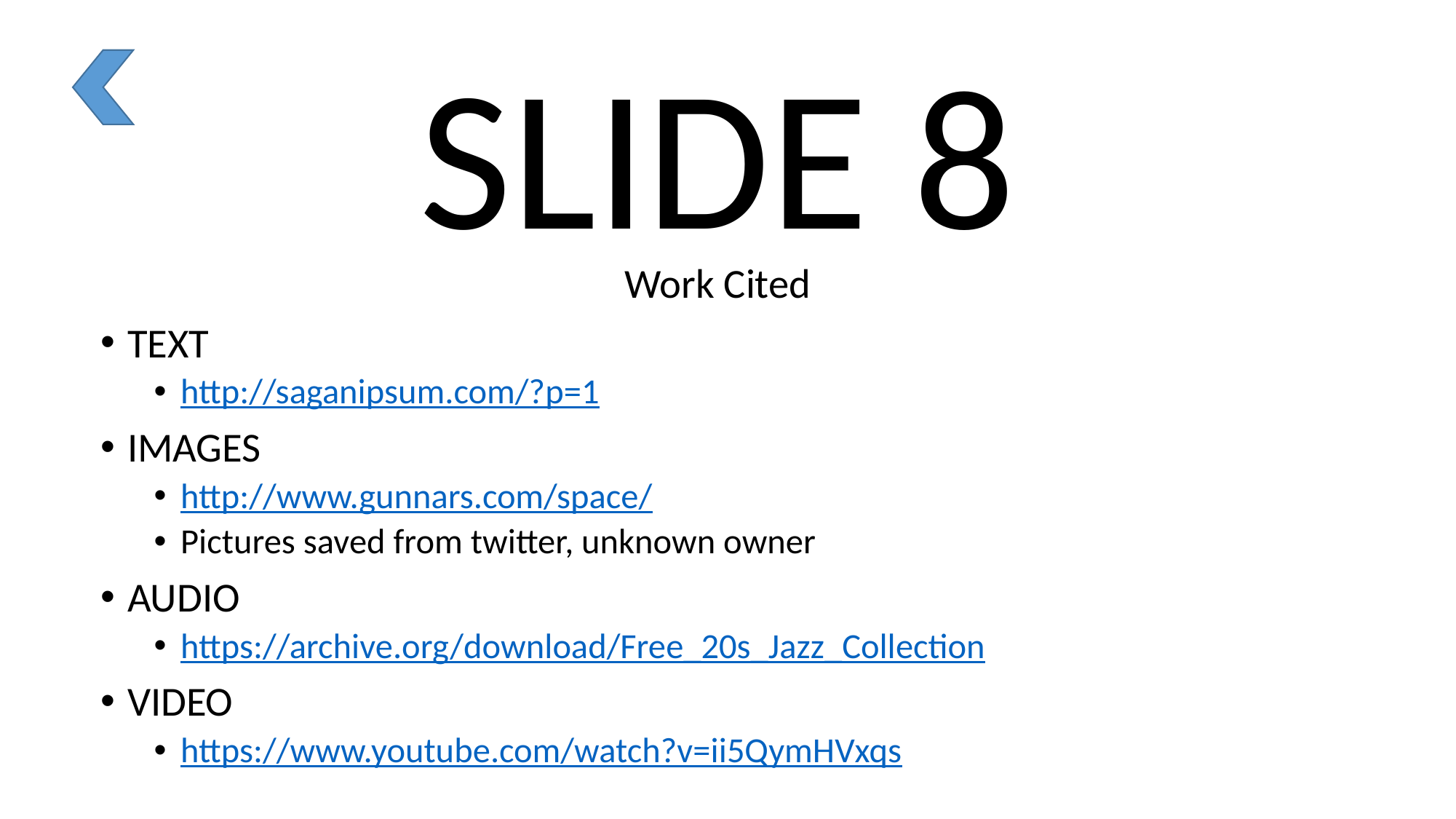

SLIDE 8
Work Cited
TEXT
http://saganipsum.com/?p=1
IMAGES
http://www.gunnars.com/space/
Pictures saved from twitter, unknown owner
AUDIO
https://archive.org/download/Free_20s_Jazz_Collection
VIDEO
https://www.youtube.com/watch?v=ii5QymHVxqs